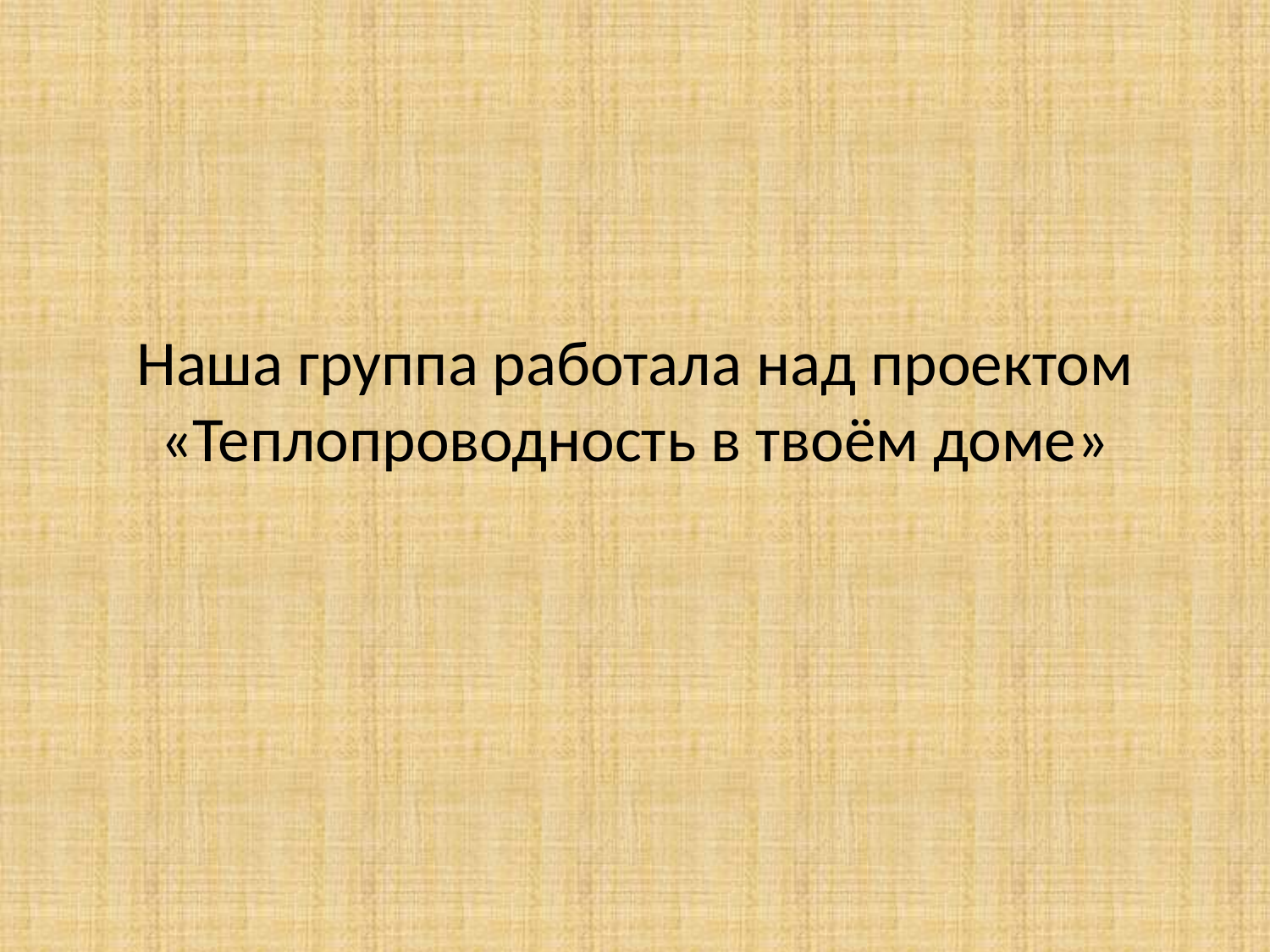

# Наша группа работала над проектом «Теплопроводность в твоём доме»